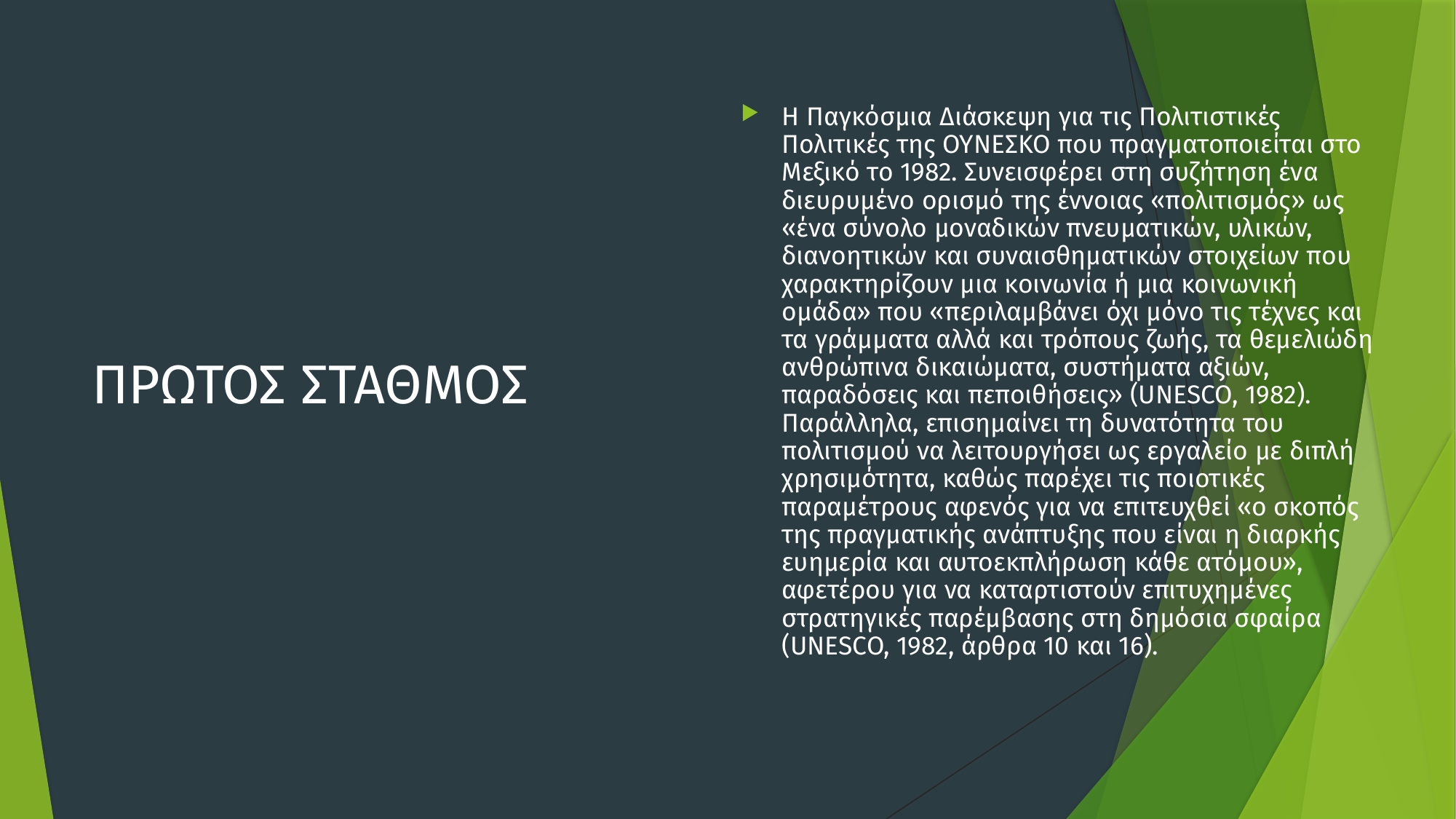

# ΠΡΩΤΟΣ ΣΤΑΘΜΟΣ
Η Παγκόσμια Διάσκεψη για τις Πολιτιστικές Πολιτικές της ΟΥΝΕΣΚΟ που πραγματοποιείται στο Μεξικό το 1982. Συνεισφέρει στη συζήτηση ένα διευρυμένο ορισμό της έννοιας «πολιτισμός» ως «ένα σύνολο μοναδικών πνευματικών, υλικών, διανοητικών και συναισθηματικών στοιχείων που χαρακτηρίζουν μια κοινωνία ή μια κοινωνική ομάδα» που «περιλαμβάνει όχι μόνο τις τέχνες και τα γράμματα αλλά και τρόπους ζωής, τα θεμελιώδη ανθρώπινα δικαιώματα, συστήματα αξιών, παραδόσεις και πεποιθήσεις» (UNESCO, 1982). Παράλληλα, επισημαίνει τη δυνατότητα του πολιτισμού να λειτουργήσει ως εργαλείο με διπλή χρησιμότητα, καθώς παρέχει τις ποιοτικές παραμέτρους αφενός για να επιτευχθεί «ο σκοπός της πραγματικής ανάπτυξης που είναι η διαρκής ευημερία και αυτοεκπλήρωση κάθε ατόμου», αφετέρου για να καταρτιστούν επιτυχημένες στρατηγικές παρέμβασης στη δημόσια σφαίρα (UNESCO, 1982, άρθρα 10 και 16).